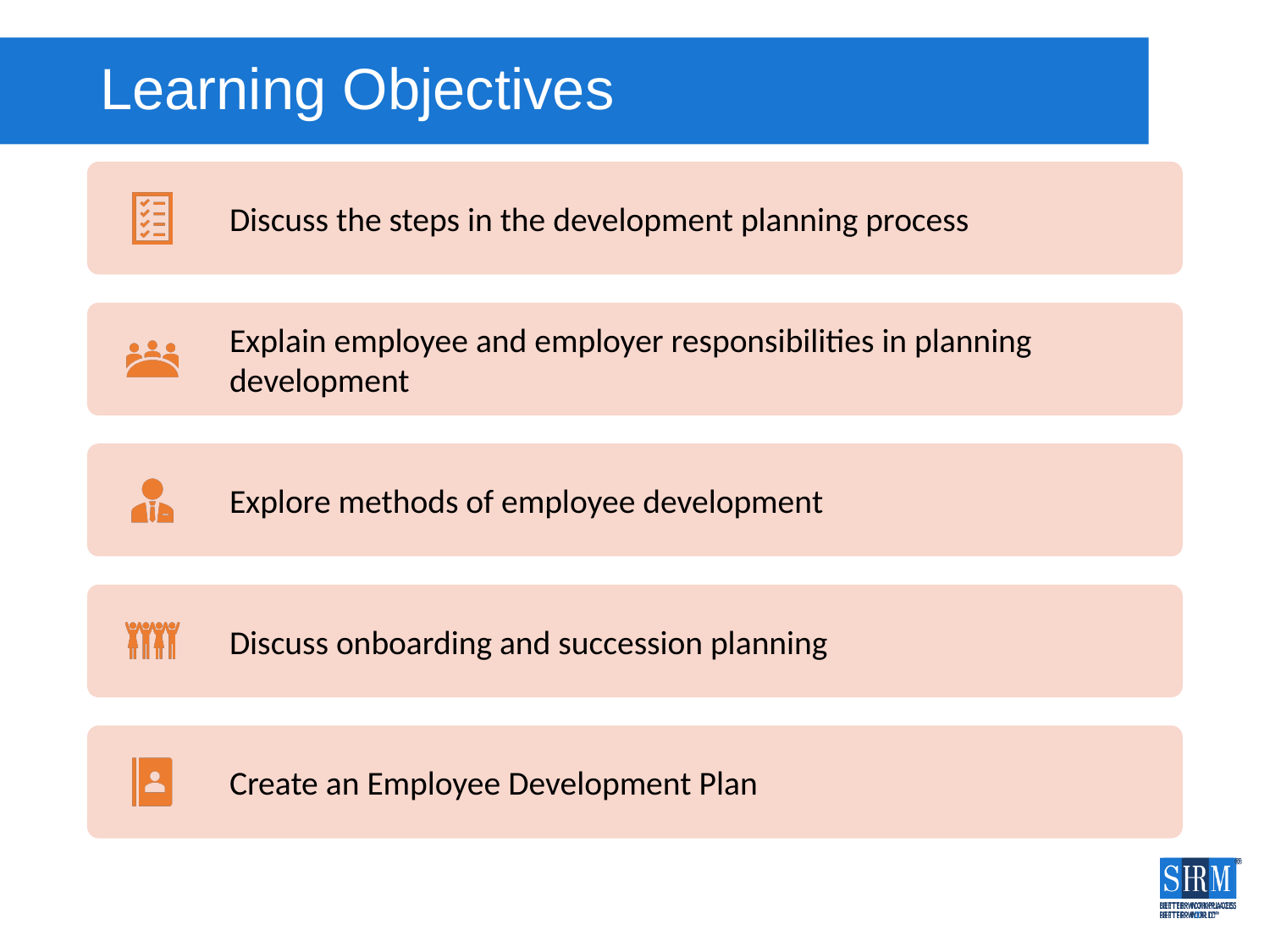

# Learning Objectives
Discuss the steps in the development planning process
Explain employee and employer responsibilities in planning development
Explore methods of employee development
Discuss onboarding and succession planning
Create an Employee Development Plan